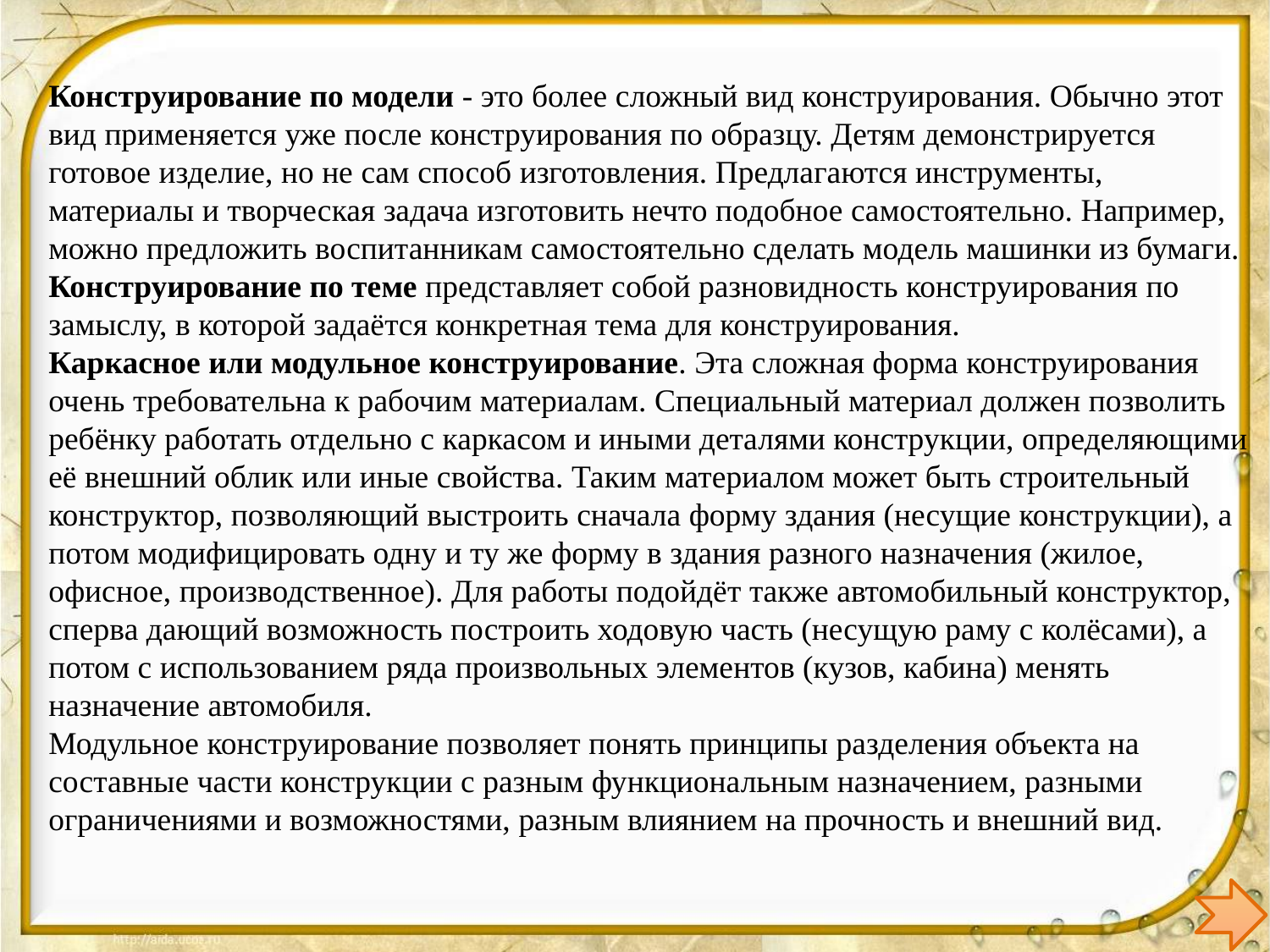

Конструирование по модели - это более сложный вид конструирования. Обычно этот вид применяется уже после конструирования по образцу. Детям демонстрируется готовое изделие, но не сам способ изготовления. Предлагаются инструменты, материалы и творческая задача изготовить нечто подобное самостоятельно. Например, можно предложить воспитанникам самостоятельно сделать модель машинки из бумаги.
Конструирование по теме представляет собой разновидность конструирования по замыслу, в которой задаётся конкретная тема для конструирования.
Каркасное или модульное конструирование. Эта сложная форма конструирования очень требовательна к рабочим материалам. Специальный материал должен позволить ребёнку работать отдельно с каркасом и иными деталями конструкции, определяющими её внешний облик или иные свойства. Таким материалом может быть строительный конструктор, позволяющий выстроить сначала форму здания (несущие конструкции), а потом модифицировать одну и ту же форму в здания разного назначения (жилое, офисное, производственное). Для работы подойдёт также автомобильный конструктор, сперва дающий возможность построить ходовую часть (несущую раму с колёсами), а потом с использованием ряда произвольных элементов (кузов, кабина) менять назначение автомобиля.
Модульное конструирование позволяет понять принципы разделения объекта на составные части конструкции с разным функциональным назначением, разными ограничениями и возможностями, разным влиянием на прочность и внешний вид.